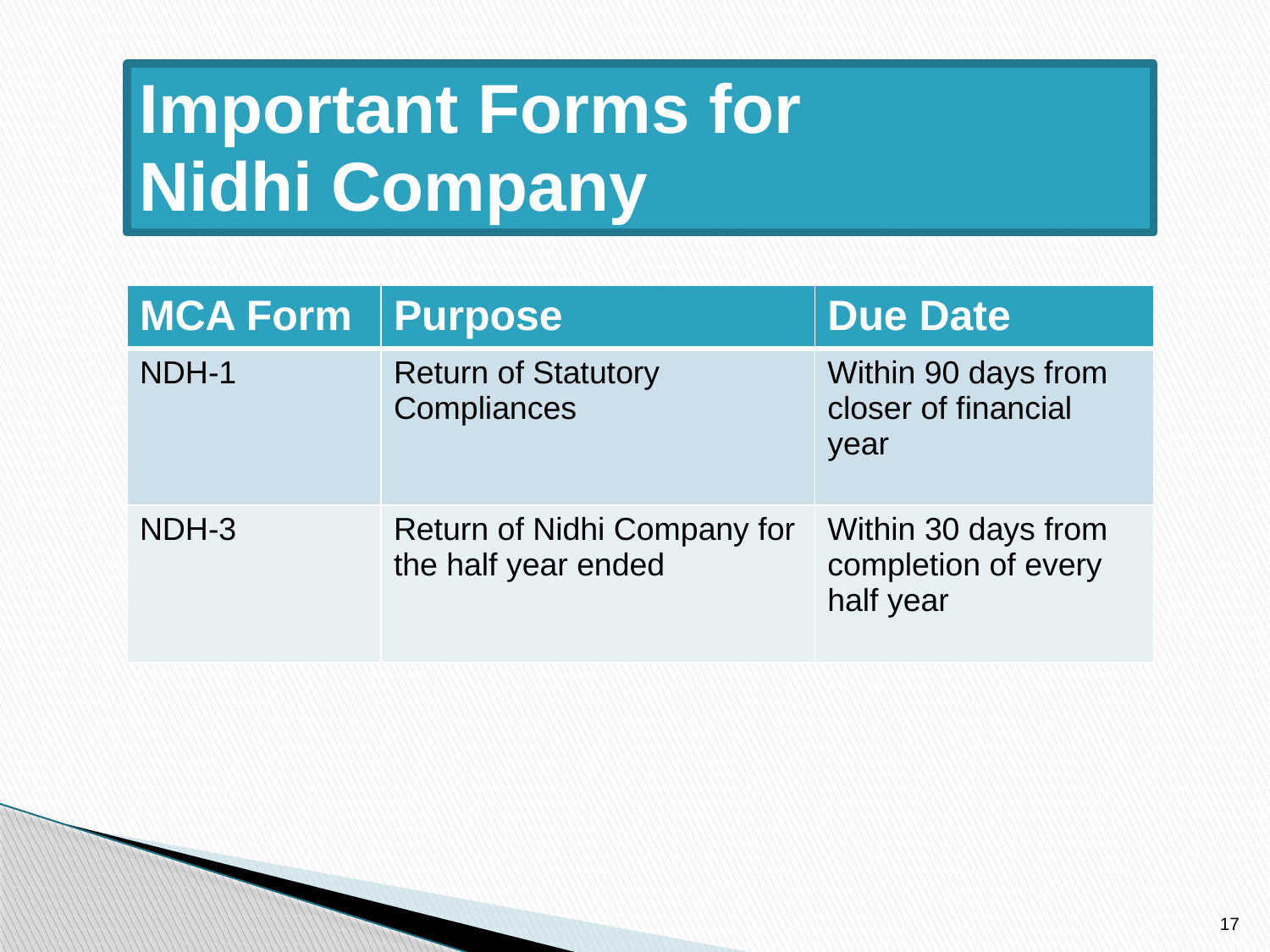

# Important Forms for Nidhi Company
| MCA Form | Purpose | Due Date |
| --- | --- | --- |
| NDH-1 | Return of Statutory Compliances | Within 90 days from closer of financial year |
| NDH-3 | Return of Nidhi Company for the half year ended | Within 30 days from completion of every half year |
17